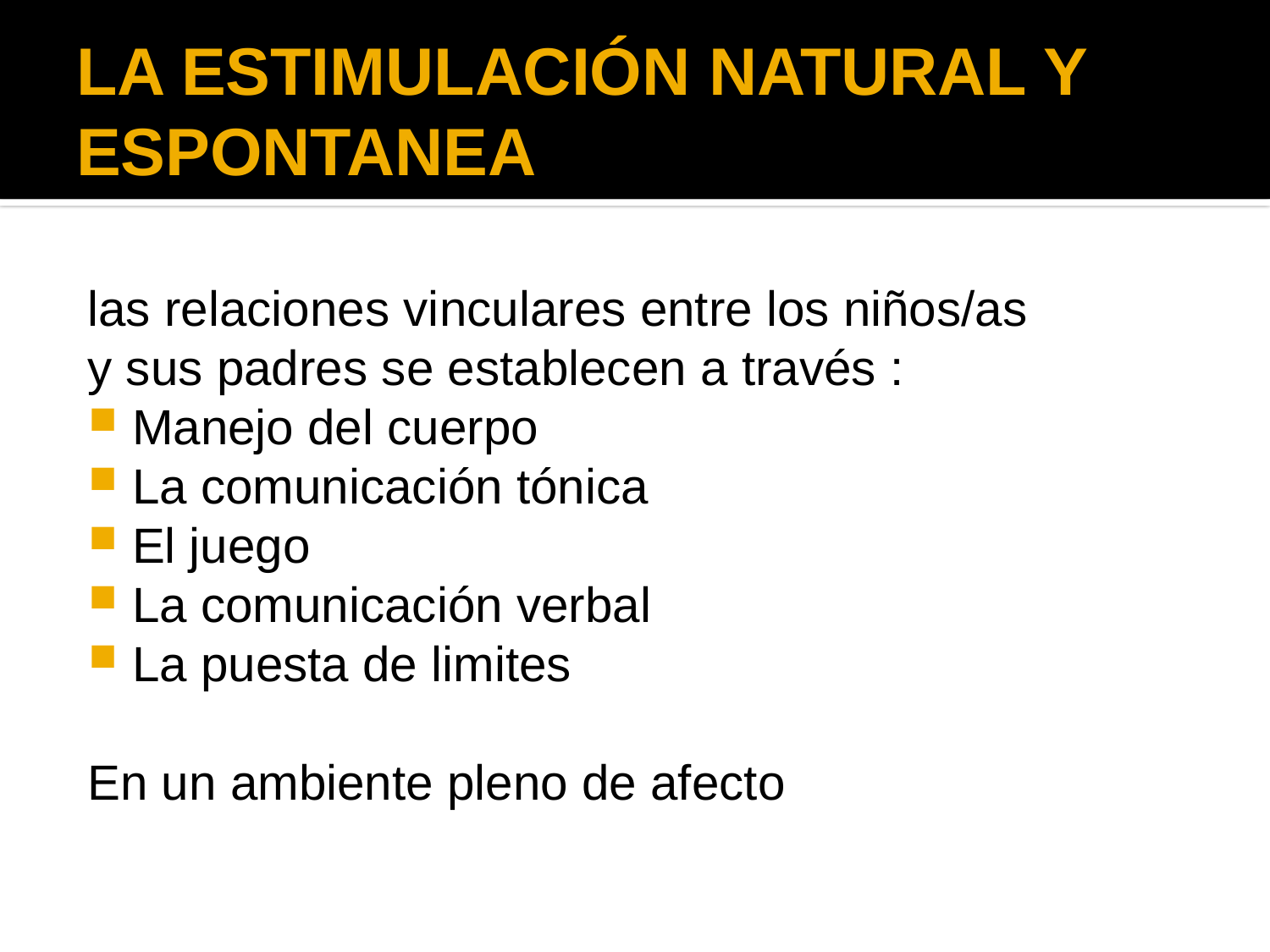

# LA ESTIMULACIÓN NATURAL Y ESPONTANEA
las relaciones vinculares entre los niños/as
y sus padres se establecen a través :
Manejo del cuerpo
La comunicación tónica
El juego
La comunicación verbal
La puesta de limites

En un ambiente pleno de afecto